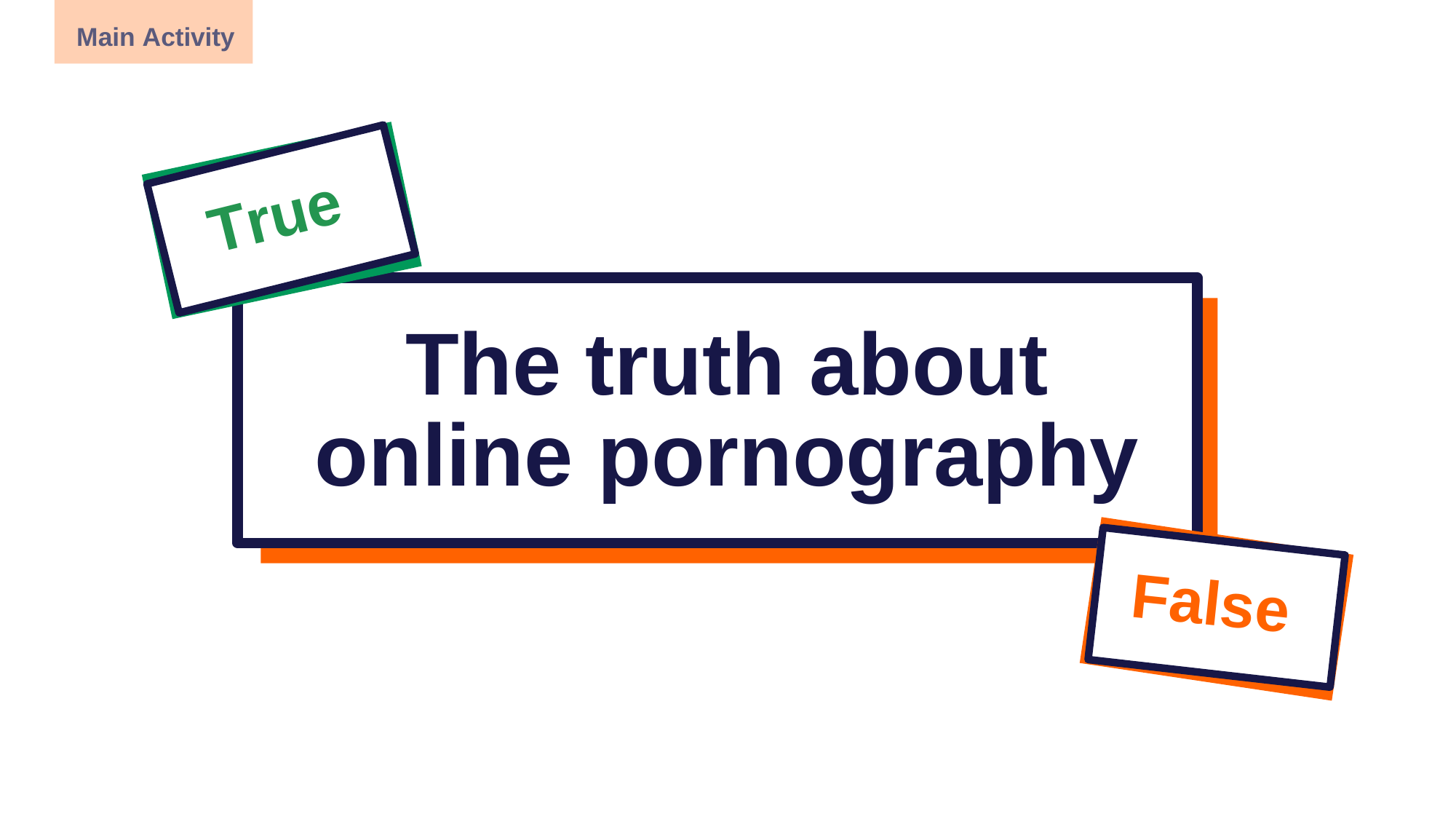

Main Activity

True

# The truth about  online pornography

False